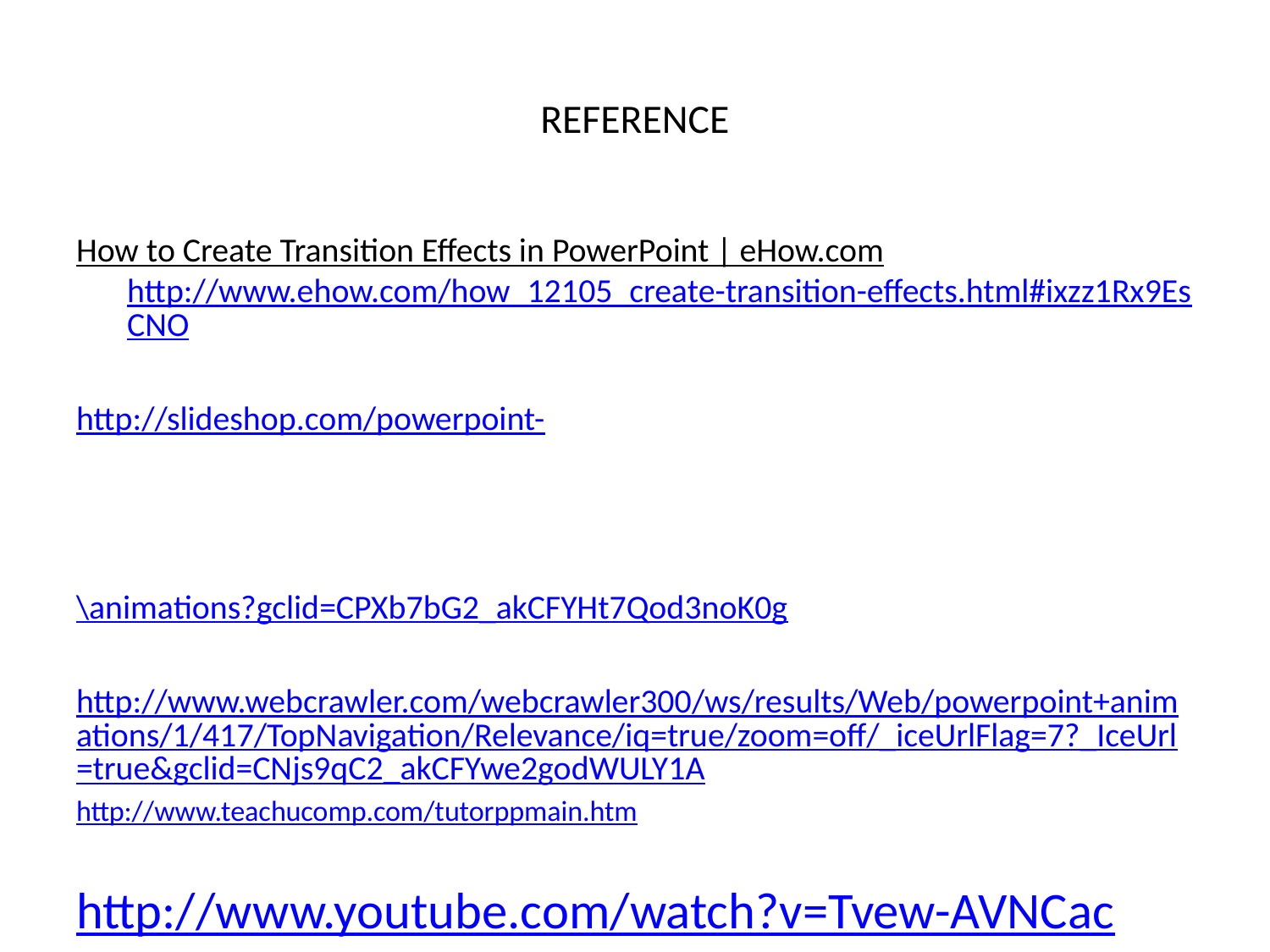

# REFERENCE
How to Create Transition Effects in PowerPoint | eHow.com http://www.ehow.com/how_12105_create-transition-effects.html#ixzz1Rx9EsCNO

http://slideshop.com/powerpoint-

\animations?gclid=CPXb7bG2_akCFYHt7Qod3noK0g

http://www.webcrawler.com/webcrawler300/ws/results/Web/powerpoint+animations/1/417/TopNavigation/Relevance/iq=true/zoom=off/_iceUrlFlag=7?_IceUrl=true&gclid=CNjs9qC2_akCFYwe2godWULY1A
http://www.teachucomp.com/tutorppmain.htm

http://www.youtube.com/watch?v=Tvew-AVNCac